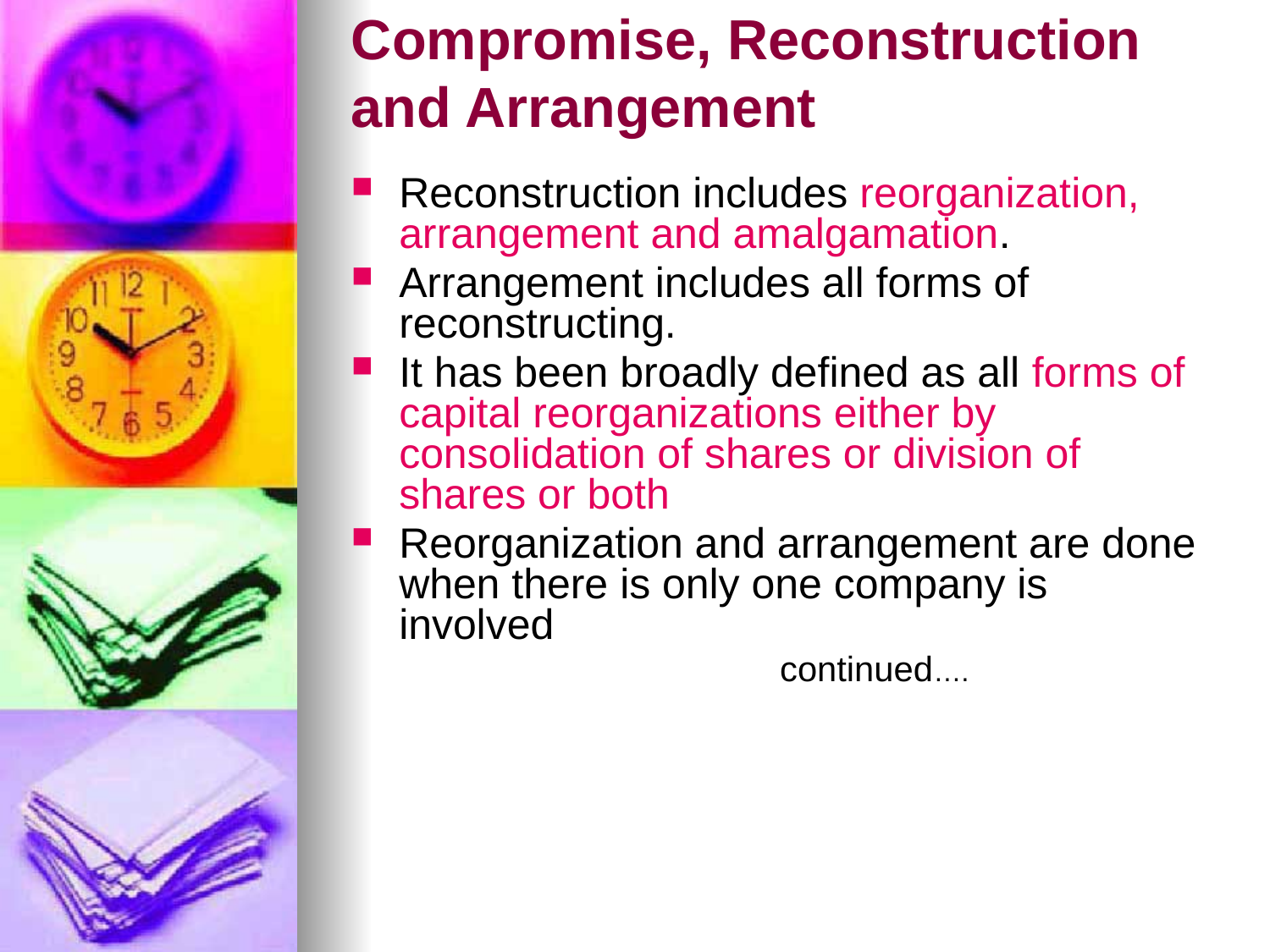

# Compromise, Reconstruction and Arrangement
Reconstruction includes reorganization, arrangement and amalgamation.
Arrangement includes all forms of reconstructing.
It has been broadly defined as all forms of capital reorganizations either by consolidation of shares or division of shares or both
Reorganization and arrangement are done when there is only one company is involved
                                            continued….